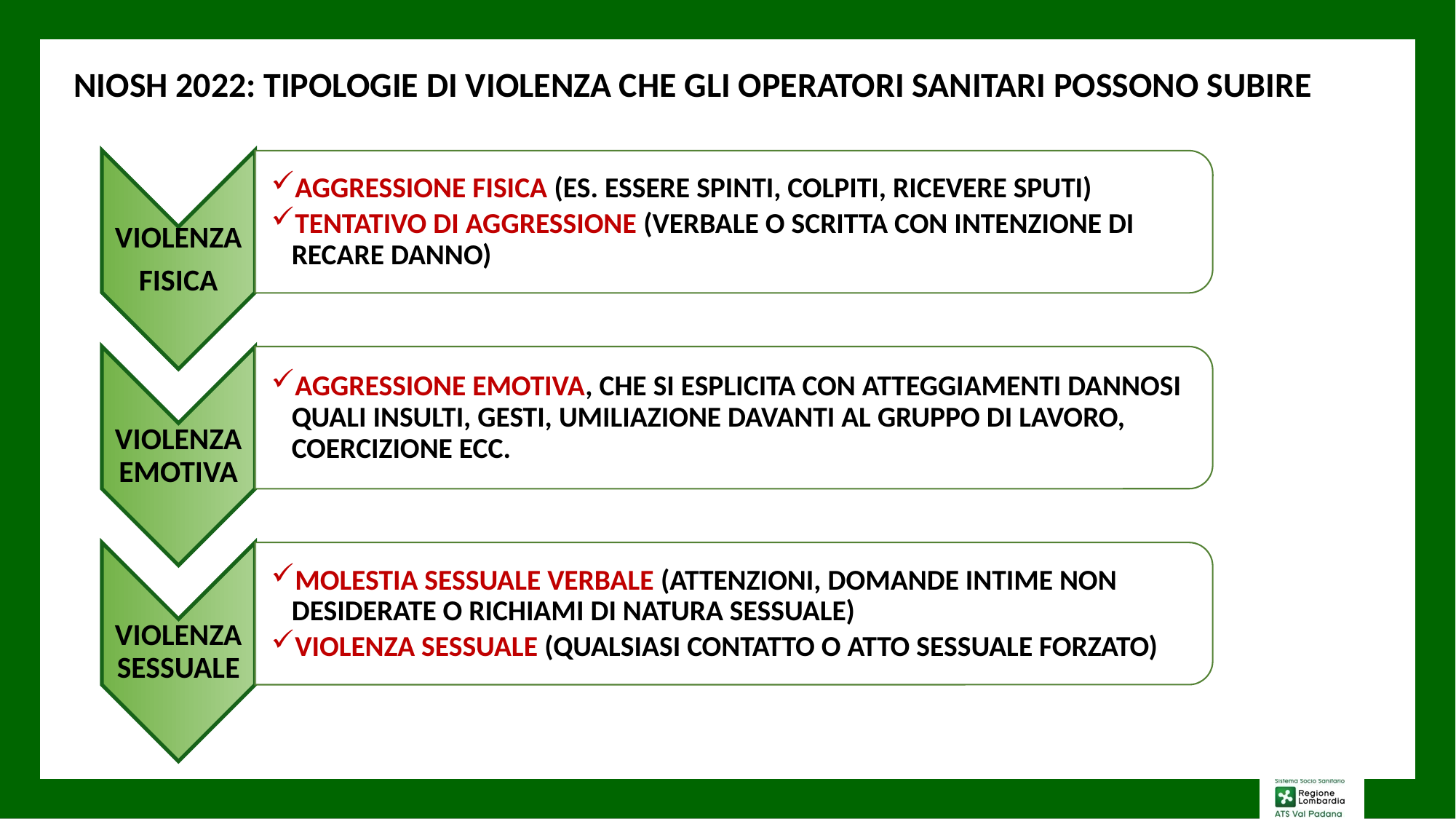

NIOSH 2022: TIPOLOGIE DI VIOLENZA CHE GLI OPERATORI SANITARI POSSONO SUBIRE
VIOLENZA
FISICA
AGGRESSIONE FISICA (ES. ESSERE SPINTI, COLPITI, RICEVERE SPUTI)
TENTATIVO DI AGGRESSIONE (VERBALE O SCRITTA CON INTENZIONE DI RECARE DANNO)
VIOLENZA EMOTIVA
AGGRESSIONE EMOTIVA, CHE SI ESPLICITA CON ATTEGGIAMENTI DANNOSI QUALI INSULTI, GESTI, UMILIAZIONE DAVANTI AL GRUPPO DI LAVORO, COERCIZIONE ECC.
VIOLENZA SESSUALE
MOLESTIA SESSUALE VERBALE (ATTENZIONI, DOMANDE INTIME NON DESIDERATE O RICHIAMI DI NATURA SESSUALE)
VIOLENZA SESSUALE (QUALSIASI CONTATTO O ATTO SESSUALE FORZATO)